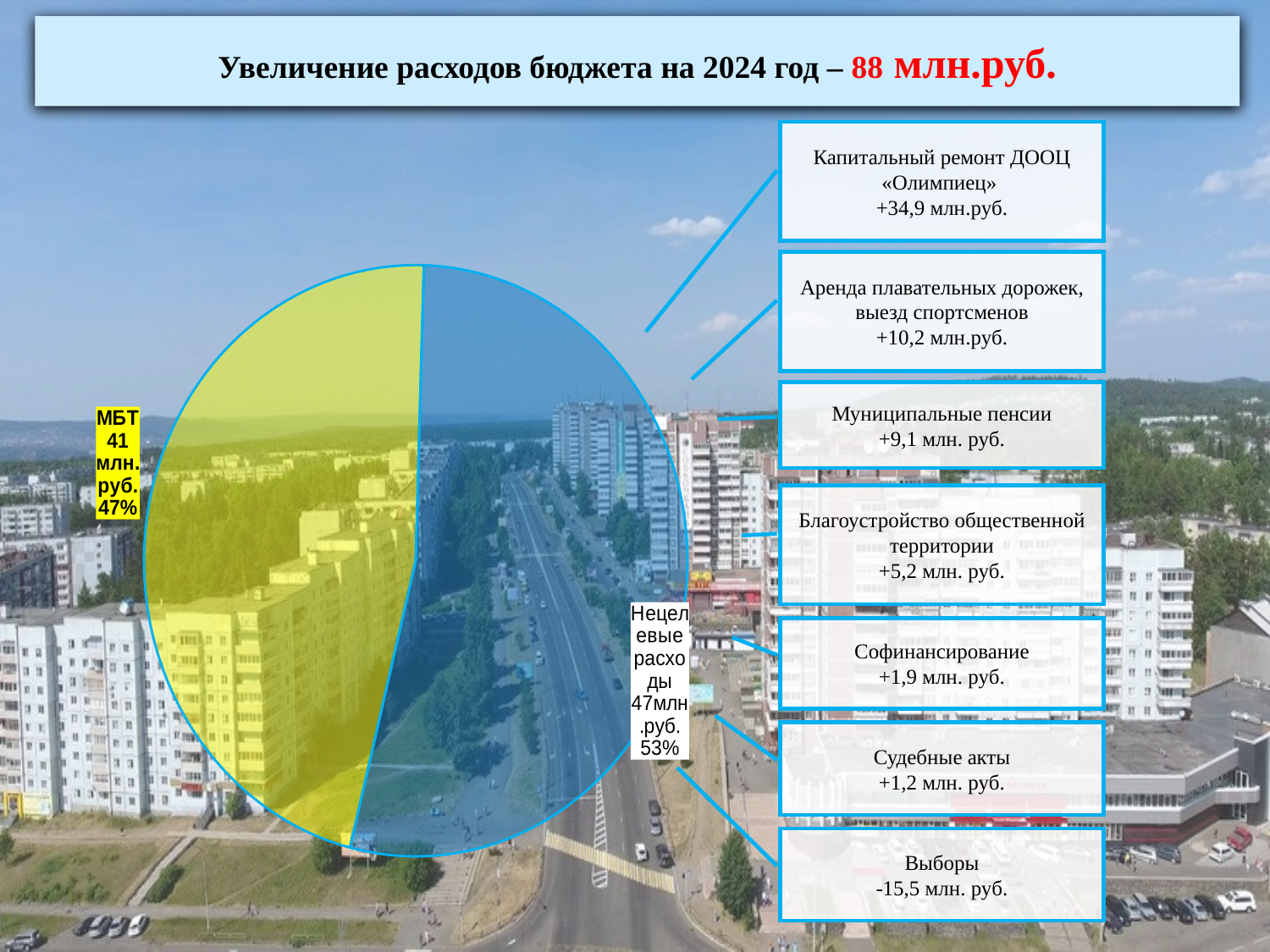

Увеличение расходов бюджета на 2024 год – 88 млн.руб.

### Chart

| Category | Продажи |
|---|---|
| МБТ | 41.0 |
| Нецелевые расходы | 47.0 |
Капитальный ремонт ДООЦ «Олимпиец»
+34,9 млн.руб.
Аренда плавательных дорожек, выезд спортсменов
+10,2 млн.руб.
Муниципальные пенсии
+9,1 млн. руб.
Благоустройство общественной территории
+5,2 млн. руб.
Софинансирование
+1,9 млн. руб.
Судебные акты
+1,2 млн. руб.
Выборы
-15,5 млн. руб.